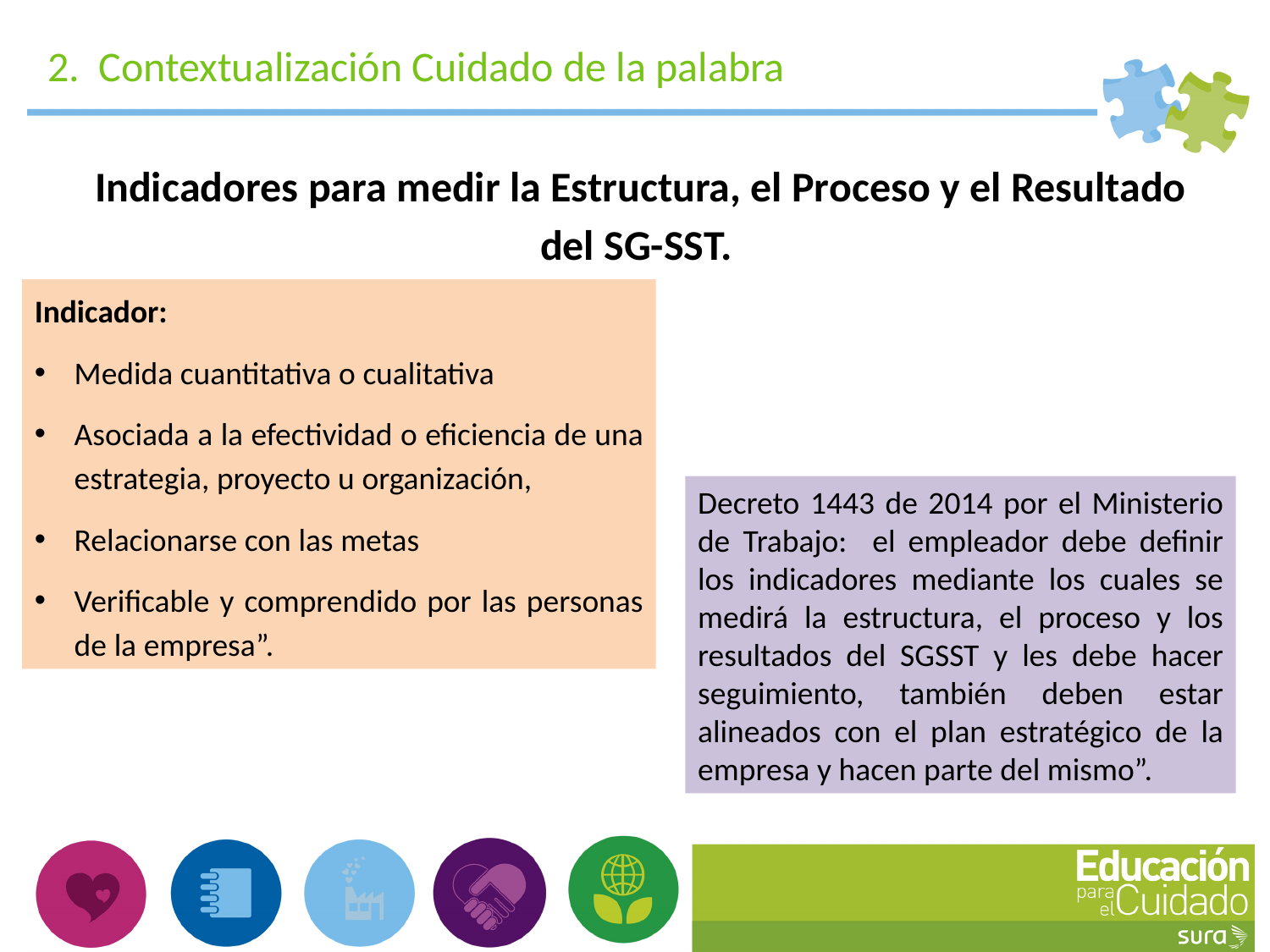

2.  Contextualización Cuidado de la palabra
Indicadores para medir la Estructura, el Proceso y el Resultado del SG-SST.
Indicador:
Medida cuantitativa o cualitativa
Asociada a la efectividad o eficiencia de una estrategia, proyecto u organización,
Relacionarse con las metas
Verificable y comprendido por las personas de la empresa”.
Decreto 1443 de 2014 por el Ministerio de Trabajo:  el empleador debe definir los indicadores mediante los cuales se medirá la estructura, el proceso y los resultados del SGSST y les debe hacer seguimiento, también deben estar alineados con el plan estratégico de la empresa y hacen parte del mismo”.